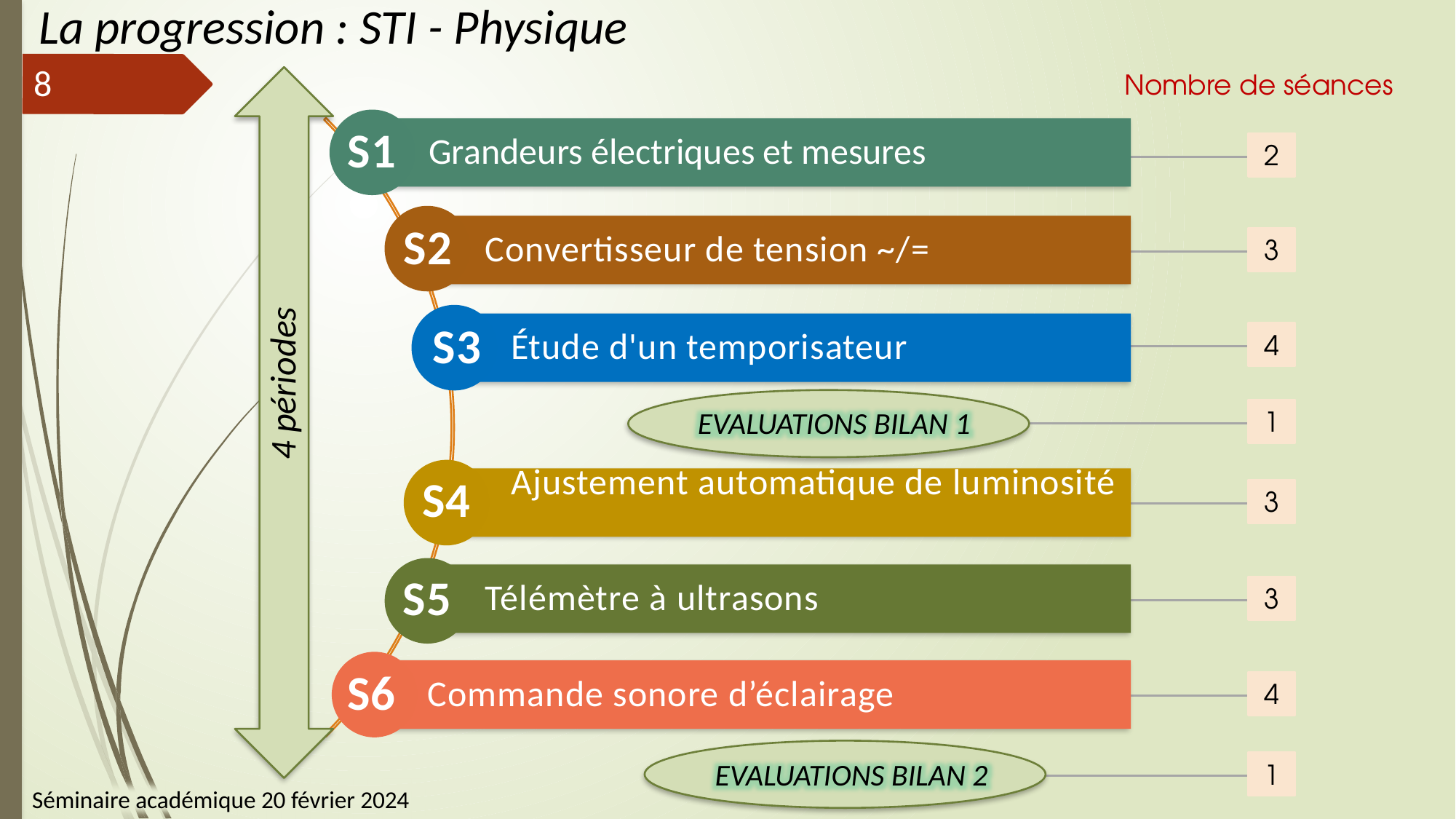

4 périodes

S1
Grandeurs électriques et mesures

S2
Convertisseur de tension ~/=

S3
Étude d'un temporisateur

Evaluations bilan 1

S4
Ajustement automatique de luminosité

S5
Télémètre à ultrasons

S6
Commande sonore d’éclairage

Evaluations bilan 2
La progression : STI - Physique
8
Nombre de séances
2
3
4
1
3
3
4
1